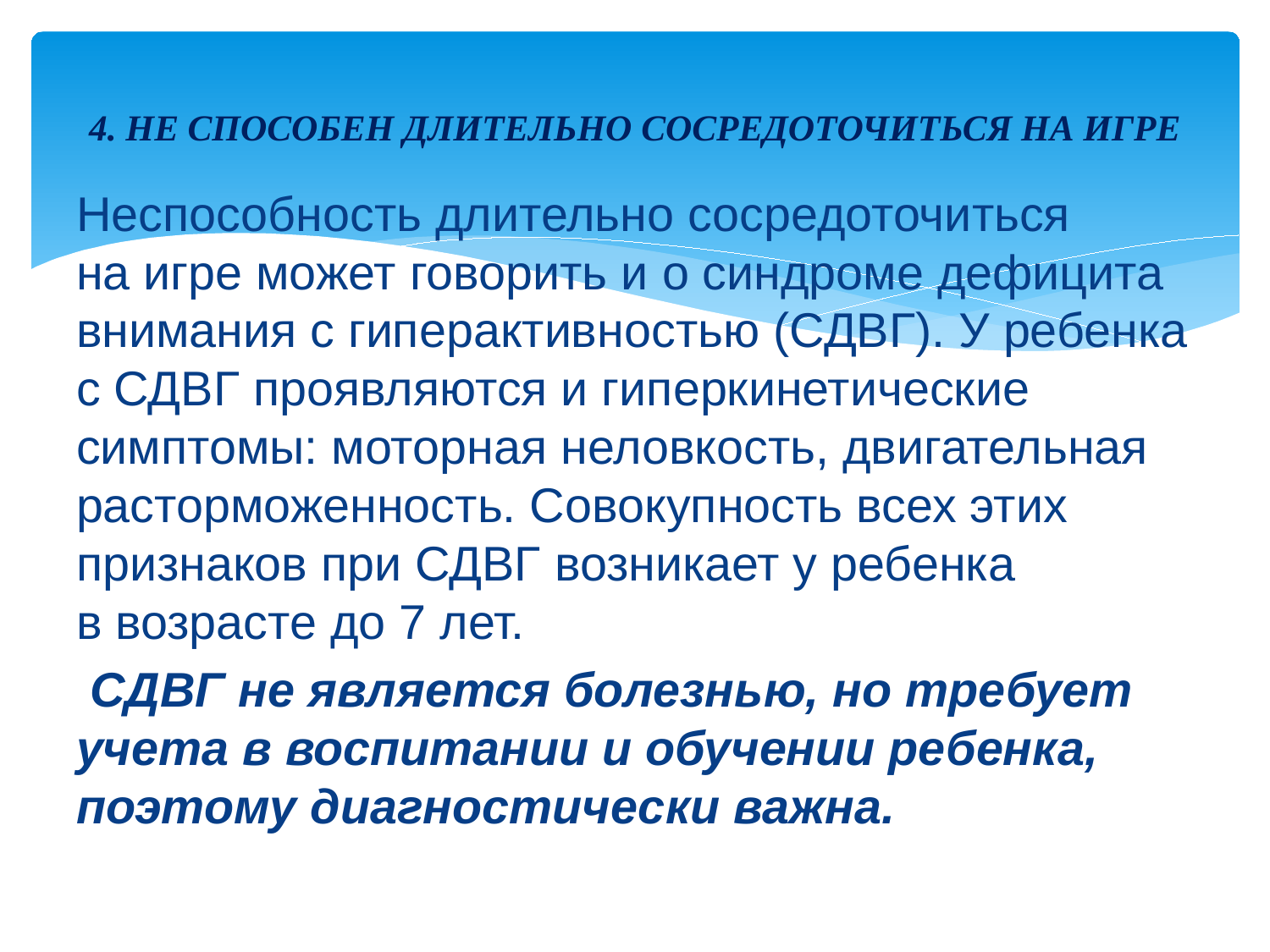

# 4. НЕ СПОСОБЕН ДЛИТЕЛЬНО СОСРЕДОТОЧИТЬСЯ НА ИГРЕ
Неспособность длительно сосредоточиться на игре может говорить и о синдроме дефицита внимания с гиперактивностью (СДВГ). У ребенка с СДВГ проявляются и гиперкинетические симптомы: моторная неловкость, двигательная расторможенность. Совокупность всех этих признаков при СДВГ возникает у ребенка в возрасте до 7 лет.
 СДВГ не является болезнью, но требует учета в воспитании и обучении ребенка, поэтому диагностически важна.